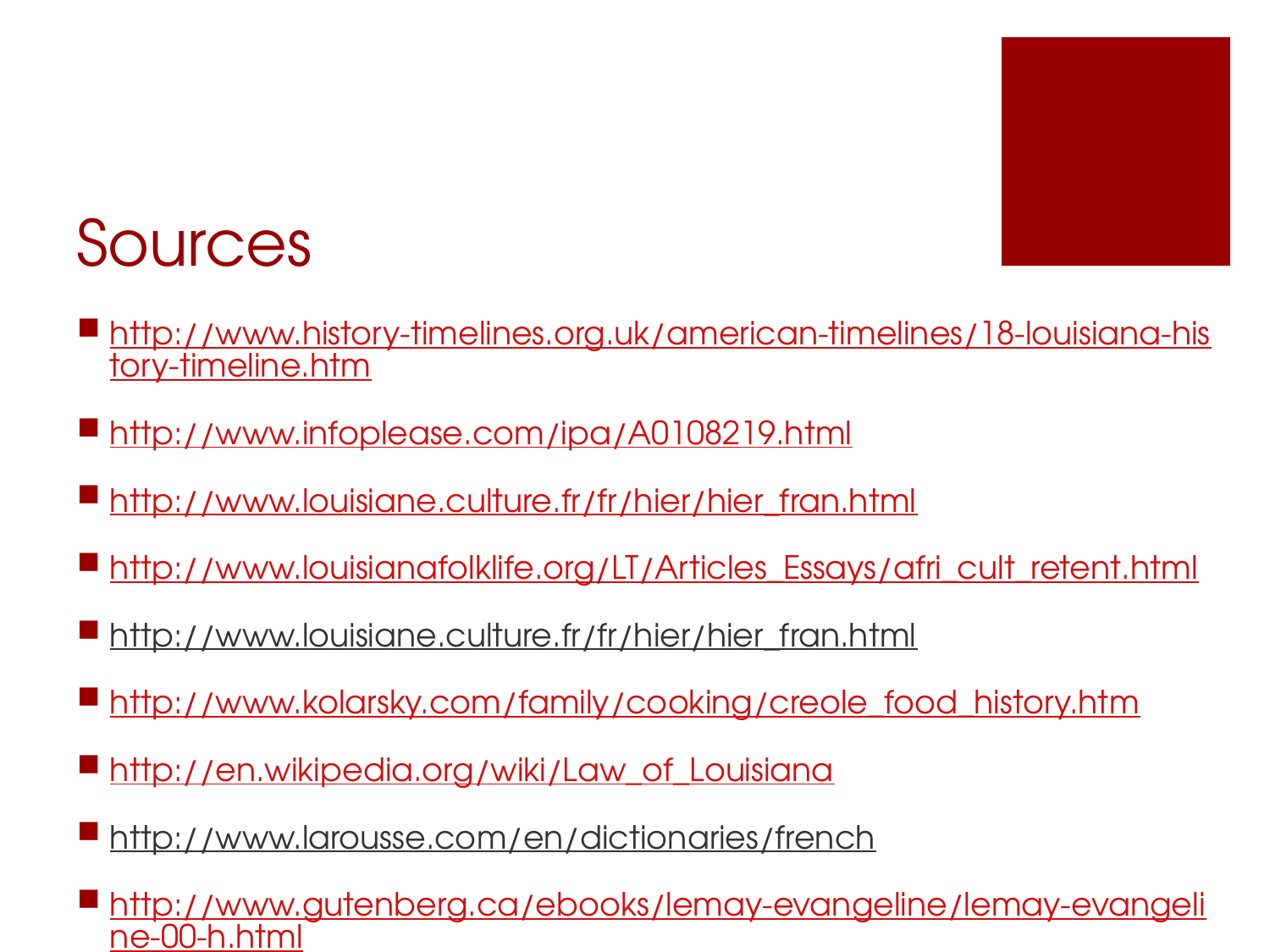

# Sources
http://www.history-timelines.org.uk/american-timelines/18-louisiana-history-timeline.htm
http://www.infoplease.com/ipa/A0108219.html
http://www.louisiane.culture.fr/fr/hier/hier_fran.html
http://www.louisianafolklife.org/LT/Articles_Essays/afri_cult_retent.html
http://www.louisiane.culture.fr/fr/hier/hier_fran.html
http://www.kolarsky.com/family/cooking/creole_food_history.htm
http://en.wikipedia.org/wiki/Law_of_Louisiana
http://www.larousse.com/en/dictionaries/french
http://www.gutenberg.ca/ebooks/lemay-evangeline/lemay-evangeline-00-h.html